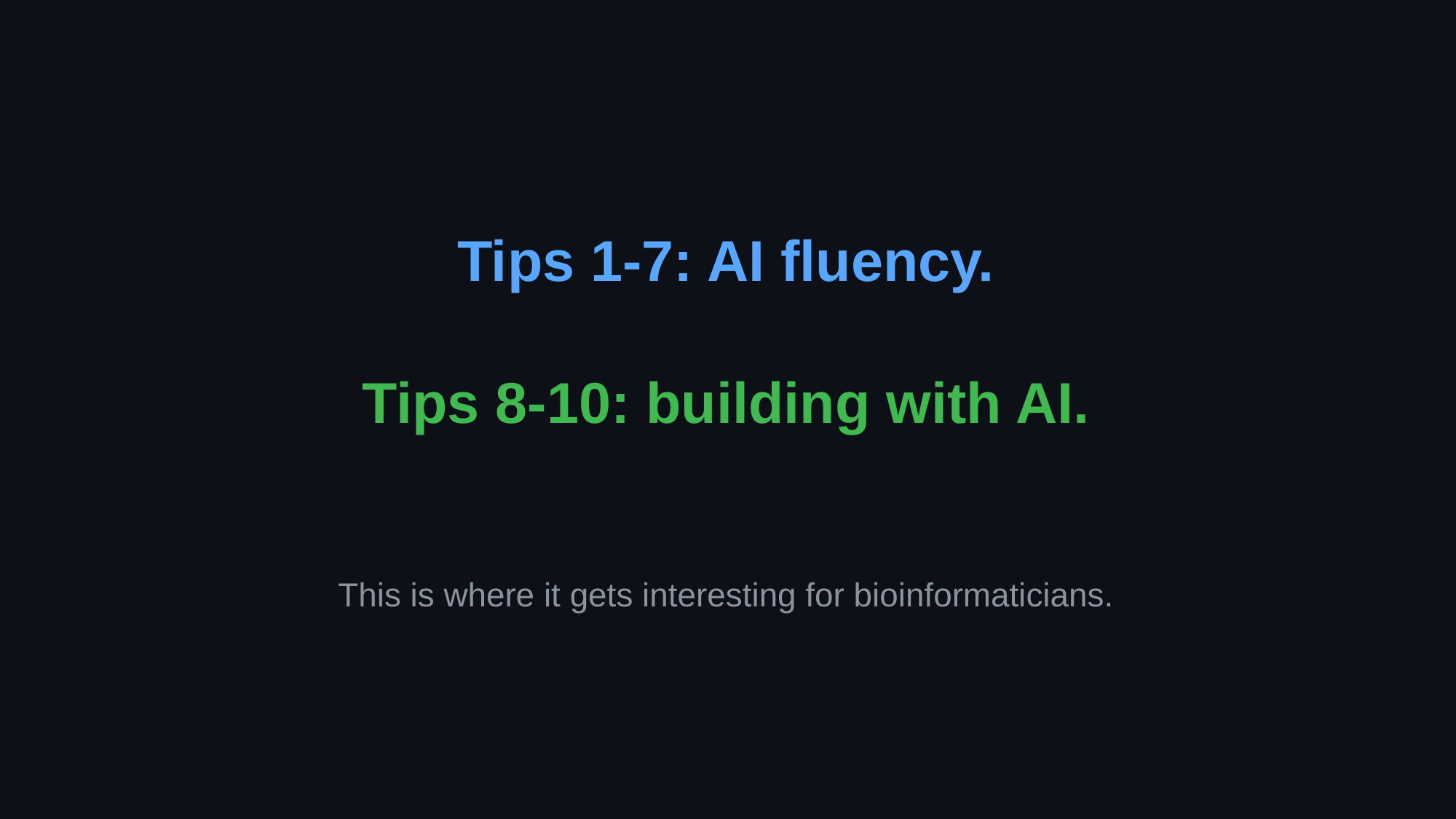

Tips 1-7: AI fluency.
Tips 8-10: building with AI.
This is where it gets interesting for bioinformaticians.